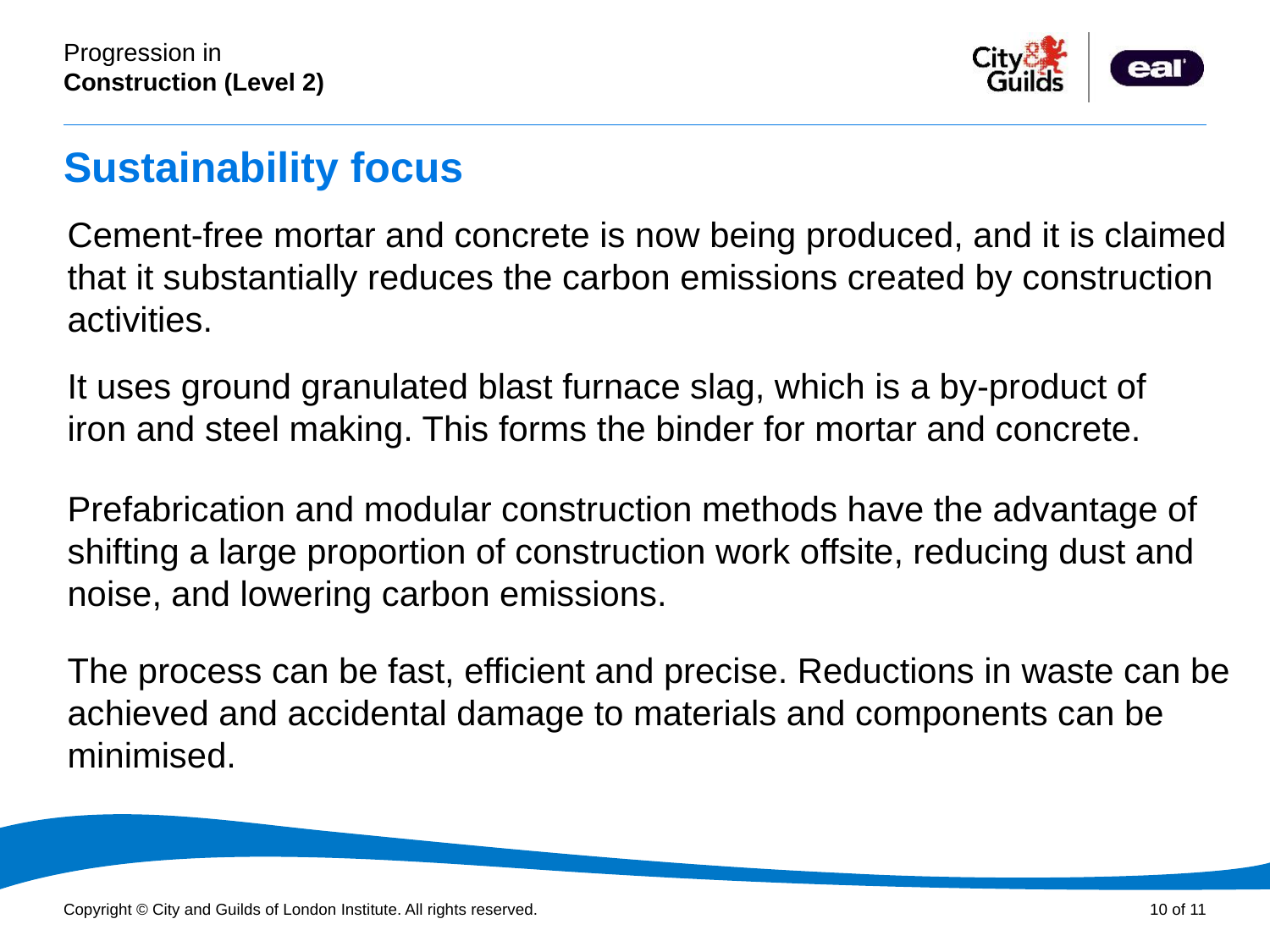

# Sustainability focus
Cement-free mortar and concrete is now being produced, and it is claimed that it substantially reduces the carbon emissions created by construction activities.
It uses ground granulated blast furnace slag, which is a by-product of iron and steel making. This forms the binder for mortar and concrete.
Prefabrication and modular construction methods have the advantage of shifting a large proportion of construction work offsite, reducing dust and noise, and lowering carbon emissions.
The process can be fast, efficient and precise. Reductions in waste can be achieved and accidental damage to materials and components can be minimised.